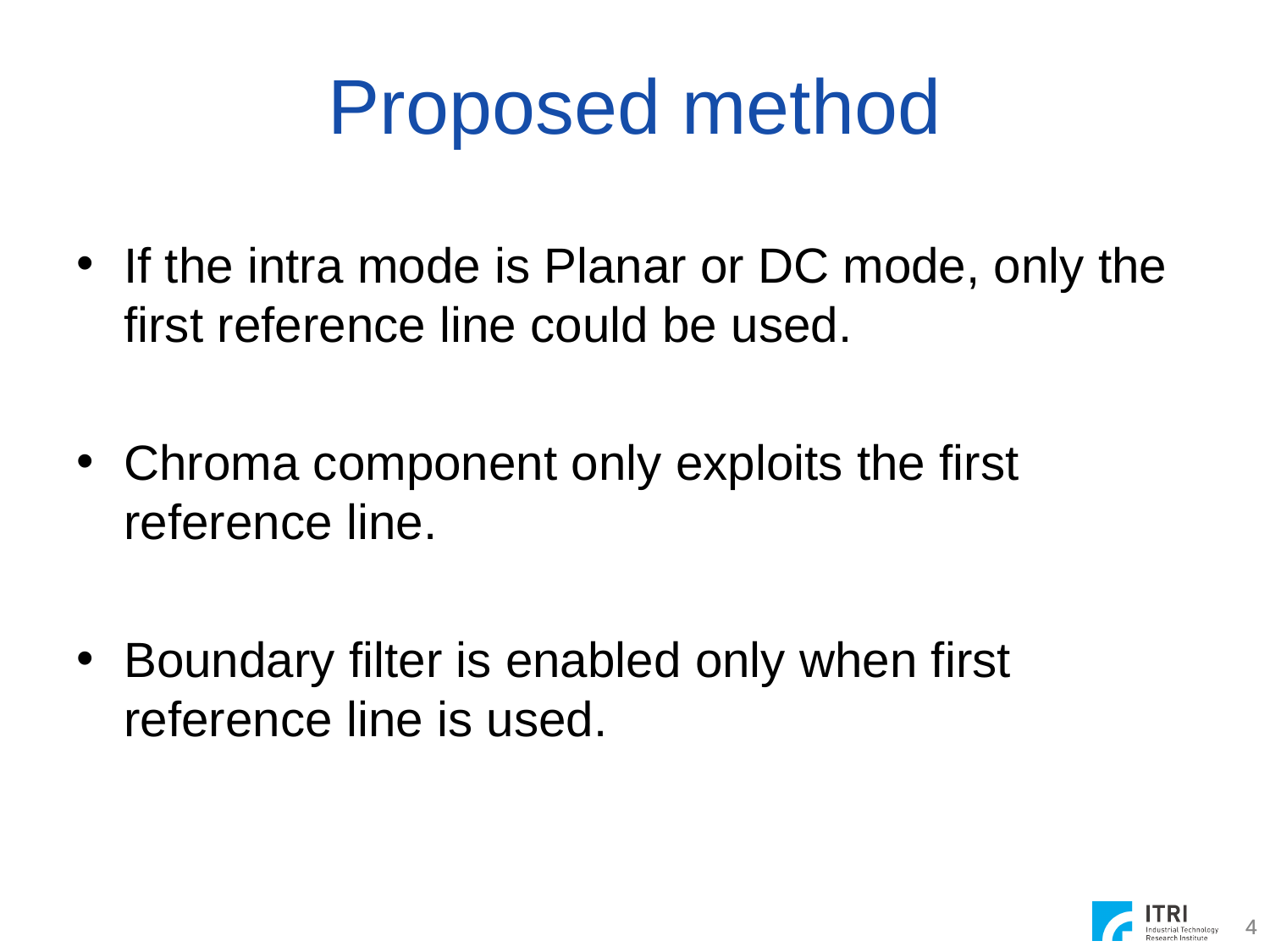

# Proposed method
If the intra mode is Planar or DC mode, only the first reference line could be used.

Chroma component only exploits the first reference line.

Boundary filter is enabled only when first reference line is used.

4